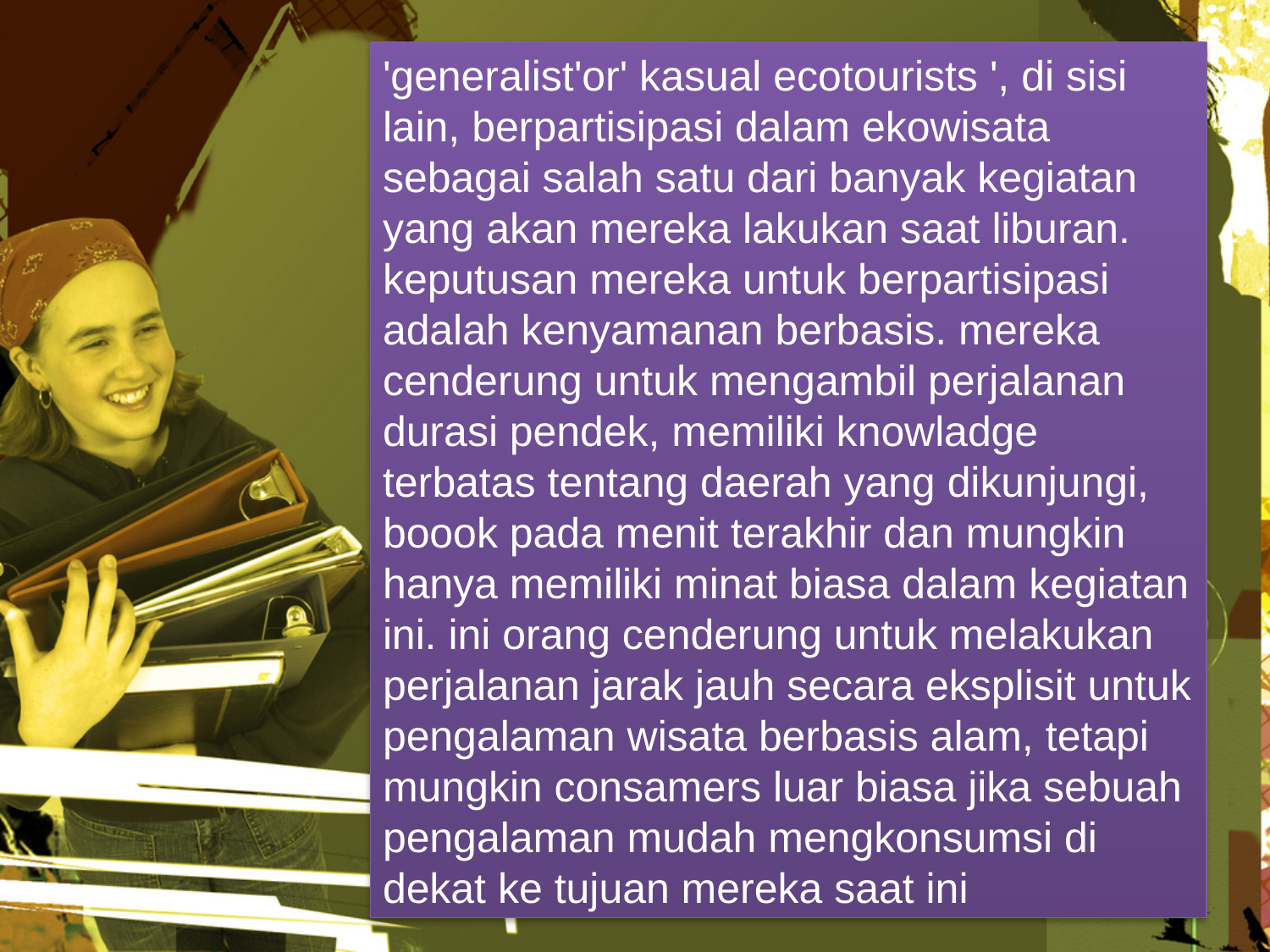

'generalist'or' kasual ecotourists ', di sisi lain, berpartisipasi dalam ekowisata sebagai salah satu dari banyak kegiatan yang akan mereka lakukan saat liburan. keputusan mereka untuk berpartisipasi adalah kenyamanan berbasis. mereka cenderung untuk mengambil perjalanan durasi pendek, memiliki knowladge terbatas tentang daerah yang dikunjungi, boook pada menit terakhir dan mungkin hanya memiliki minat biasa dalam kegiatan ini. ini orang cenderung untuk melakukan perjalanan jarak jauh secara eksplisit untuk pengalaman wisata berbasis alam, tetapi mungkin consamers luar biasa jika sebuah pengalaman mudah mengkonsumsi di dekat ke tujuan mereka saat ini